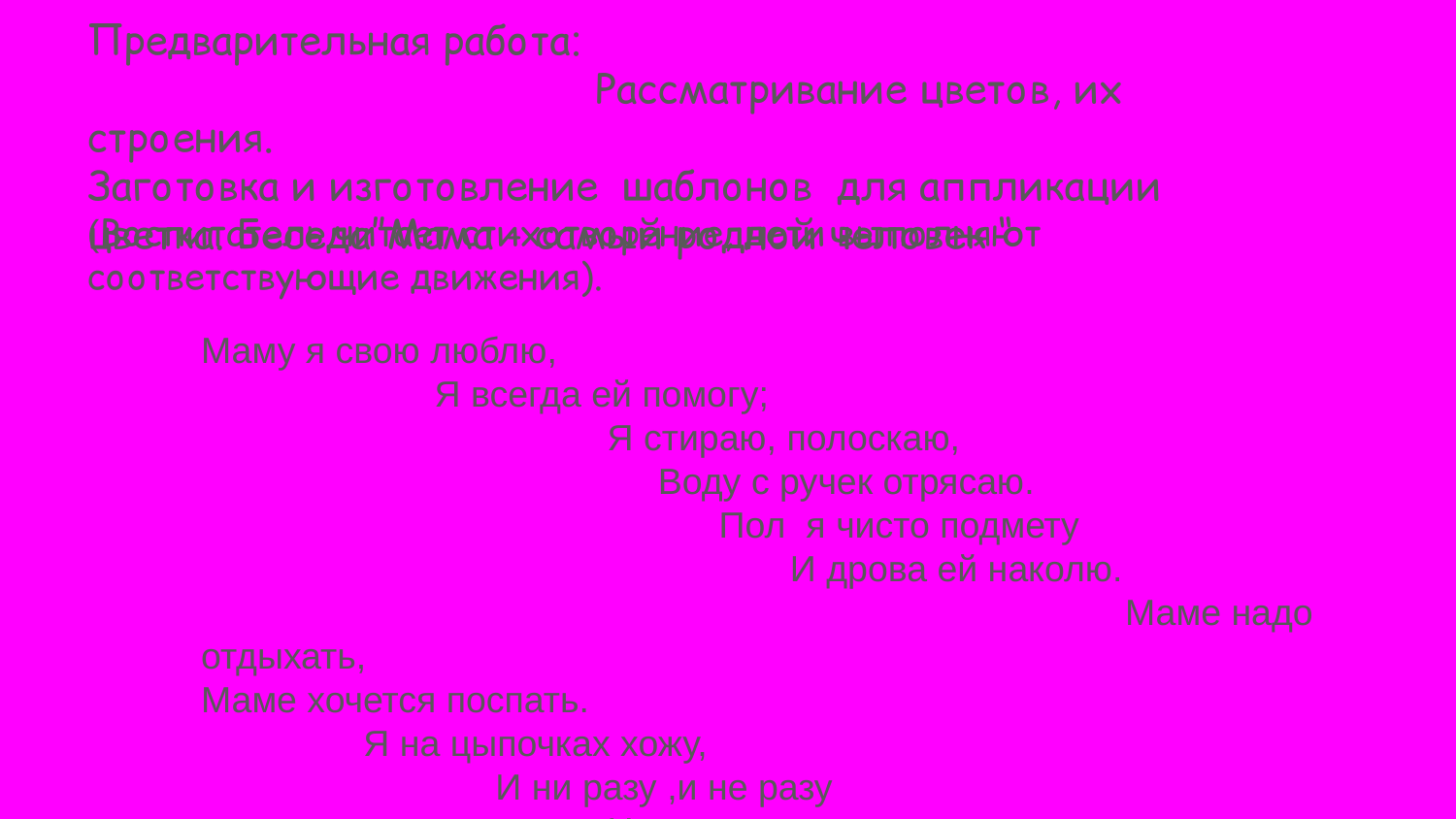

Предварительная работа:                                                                                                  Рассматривание цветов, их строения.                                                                         Заготовка и изготовление  шаблонов  для аппликации цветка. Беседа”Мама - самый родной человек “
#

(Воспитатель читает стихотворение, дети выполняют  соответствующие движения).
Маму я свою люблю,                                                                                                       Я всегда ей помогу;                                                                                                   Я стираю, полоскаю,                                                                                     Воду с ручек отрясаю.                                                                                    Пол  я чисто подмету                                                                                      И дрова ей наколю.                                                                                                                   Маме надо отдыхать,                                                                                              Маме хочется поспать.                                                                                             Я на цыпочках хожу,                                                                                              И ни разу ,и не разу                                                                                             Ни словечка не скажу.